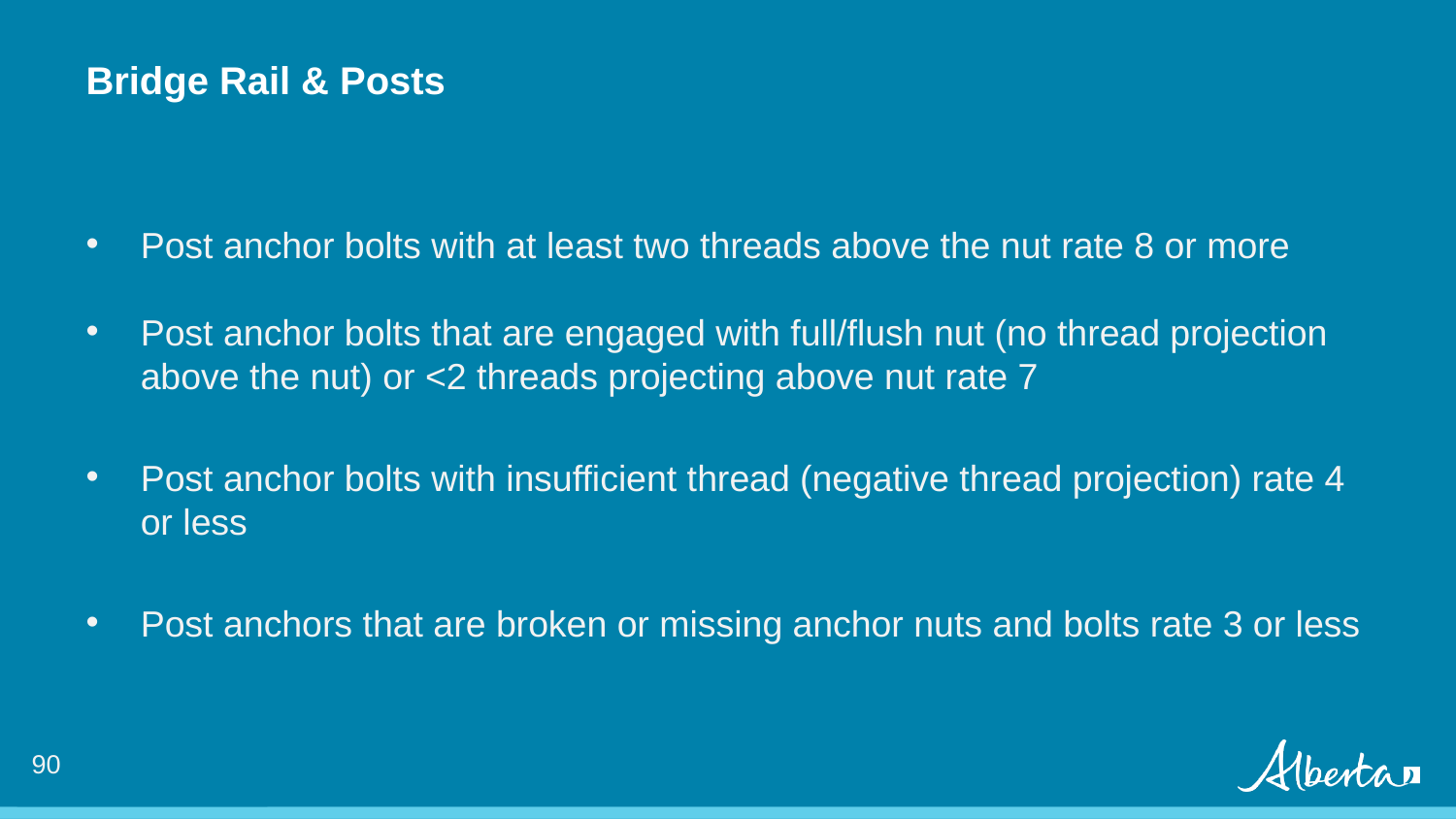

# Bridge Rail & Posts
Post anchor bolts with at least two threads above the nut rate 8 or more

Post anchor bolts that are engaged with full/flush nut (no thread projection above the nut) or <2 threads projecting above nut rate 7

Post anchor bolts with insufficient thread (negative thread projection) rate 4 or less

Post anchors that are broken or missing anchor nuts and bolts rate 3 or less

90